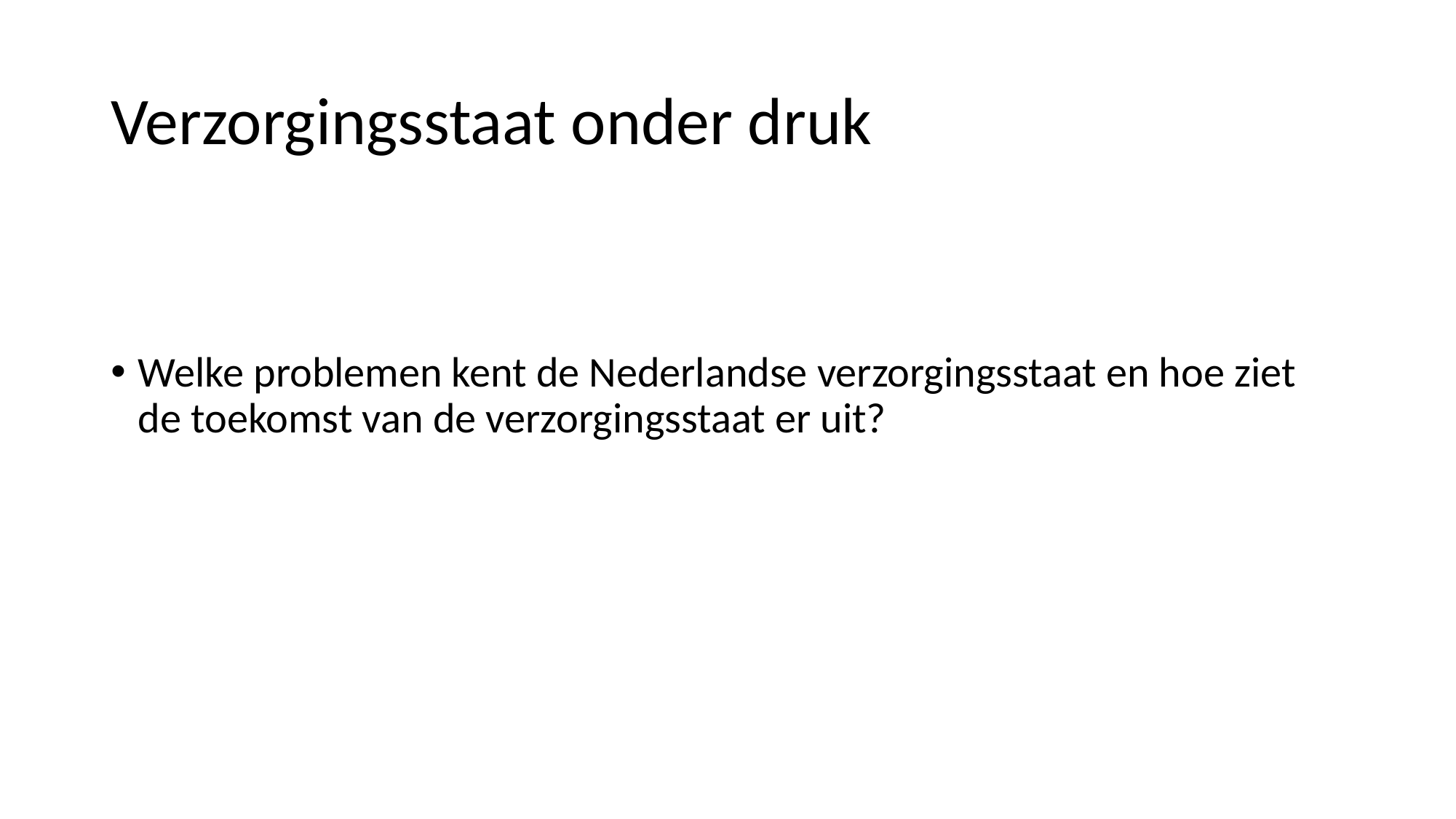

# Verzorgingsstaat onder druk

Welke problemen kent de Nederlandse verzorgingsstaat en hoe ziet de toekomst van de verzorgingsstaat er uit?